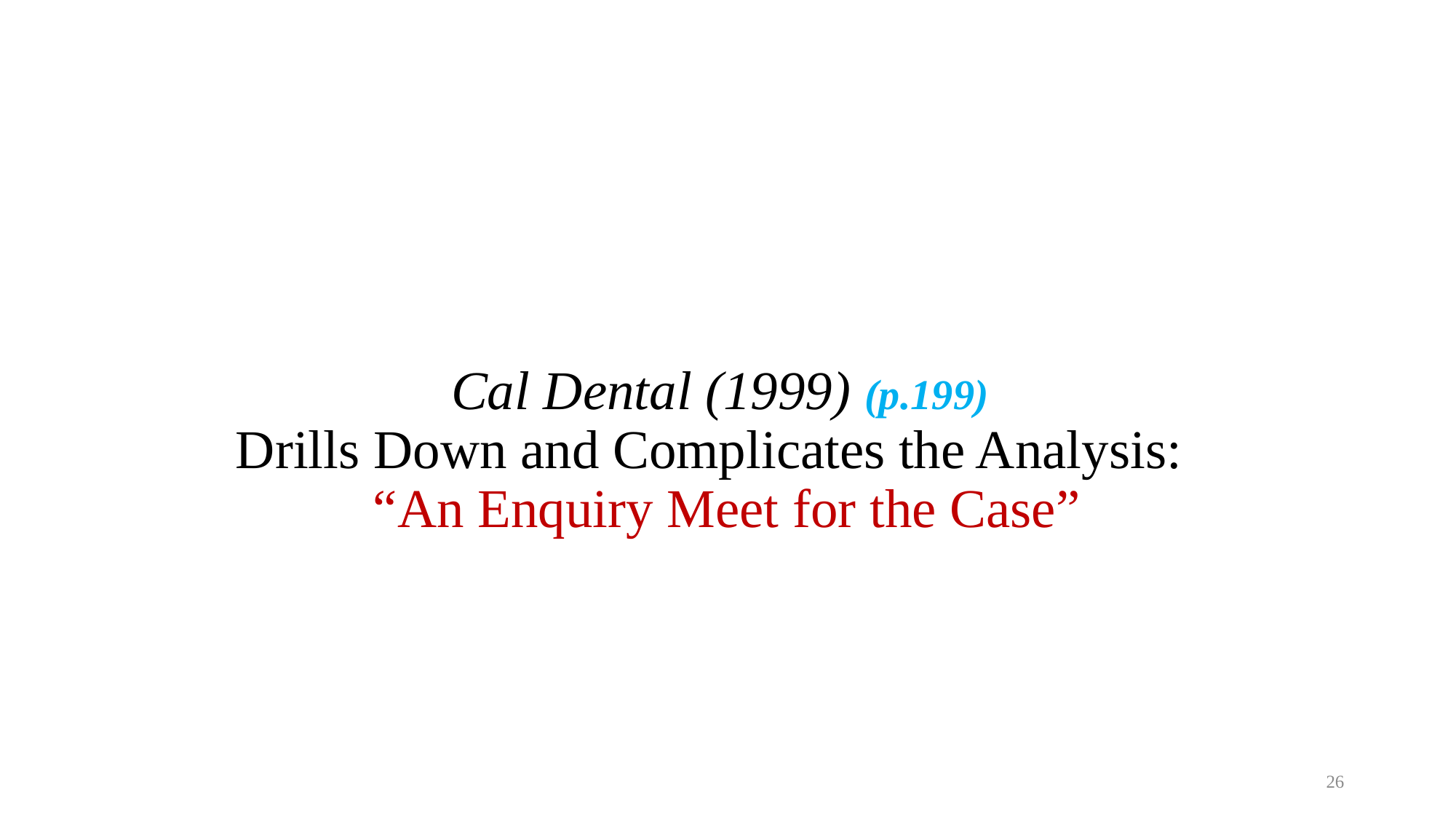

# Cal Dental (1999) (p.199) Drills Down and Complicates the Analysis: “An Enquiry Meet for the Case”

26